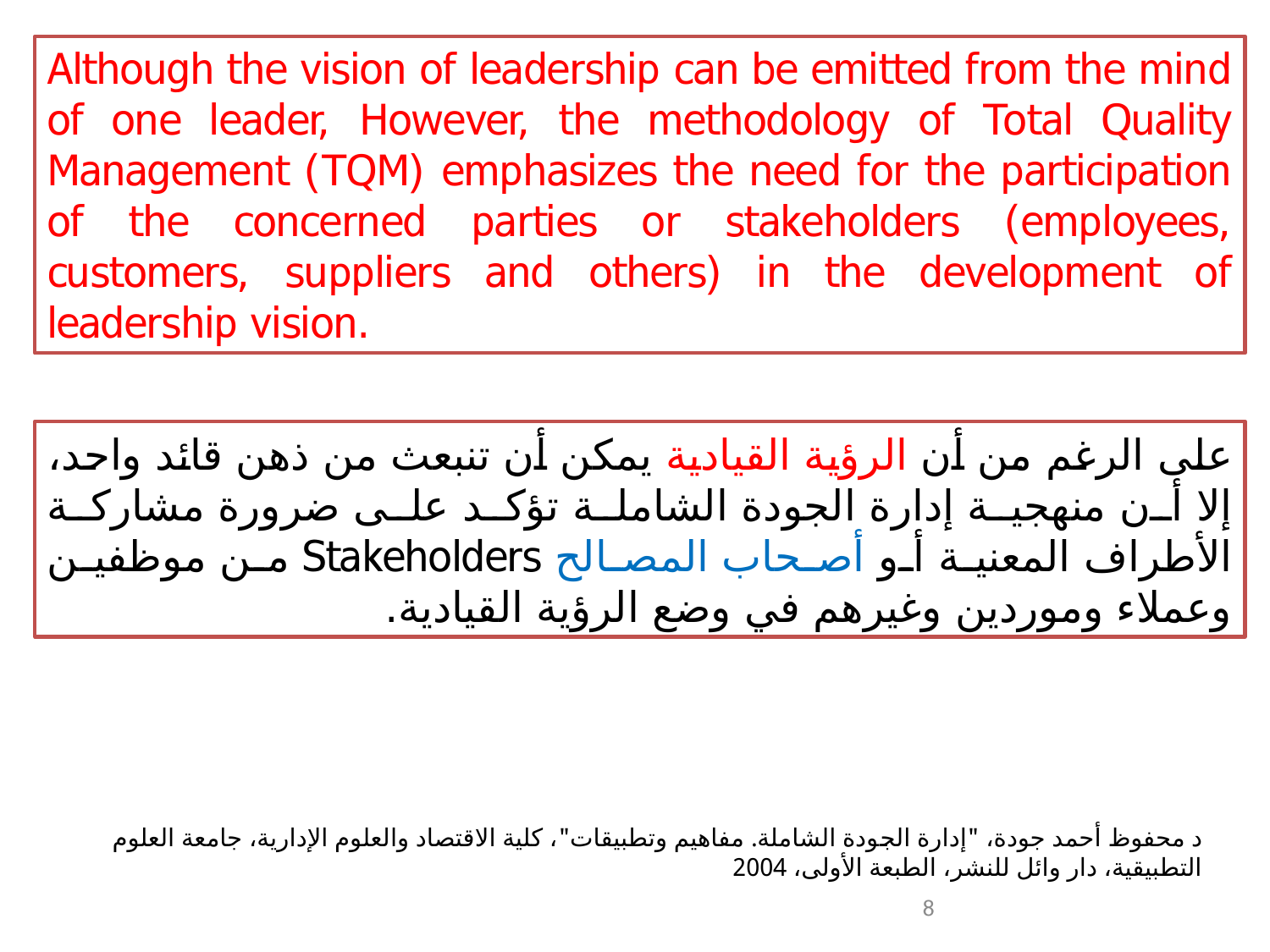

Although the vision of leadership can be emitted from the mind of one leader, However, the methodology of Total Quality Management (TQM) emphasizes the need for the participation of the concerned parties or stakeholders (employees, customers, suppliers and others) in the development of leadership vision.
على الرغم من أن الرؤية القيادية يمكن أن تنبعث من ذهن قائد واحد، إلا أن منهجية إدارة الجودة الشاملة تؤكد على ضرورة مشاركة الأطراف المعنية أو أصحاب المصالح Stakeholders من موظفين وعملاء وموردين وغيرهم في وضع الرؤية القيادية.
د محفوظ أحمد جودة، "إدارة الجودة الشاملة. مفاهيم وتطبيقات"، كلية الاقتصاد والعلوم الإدارية، جامعة العلوم التطبيقية، دار وائل للنشر، الطبعة الأولى، 2004
8